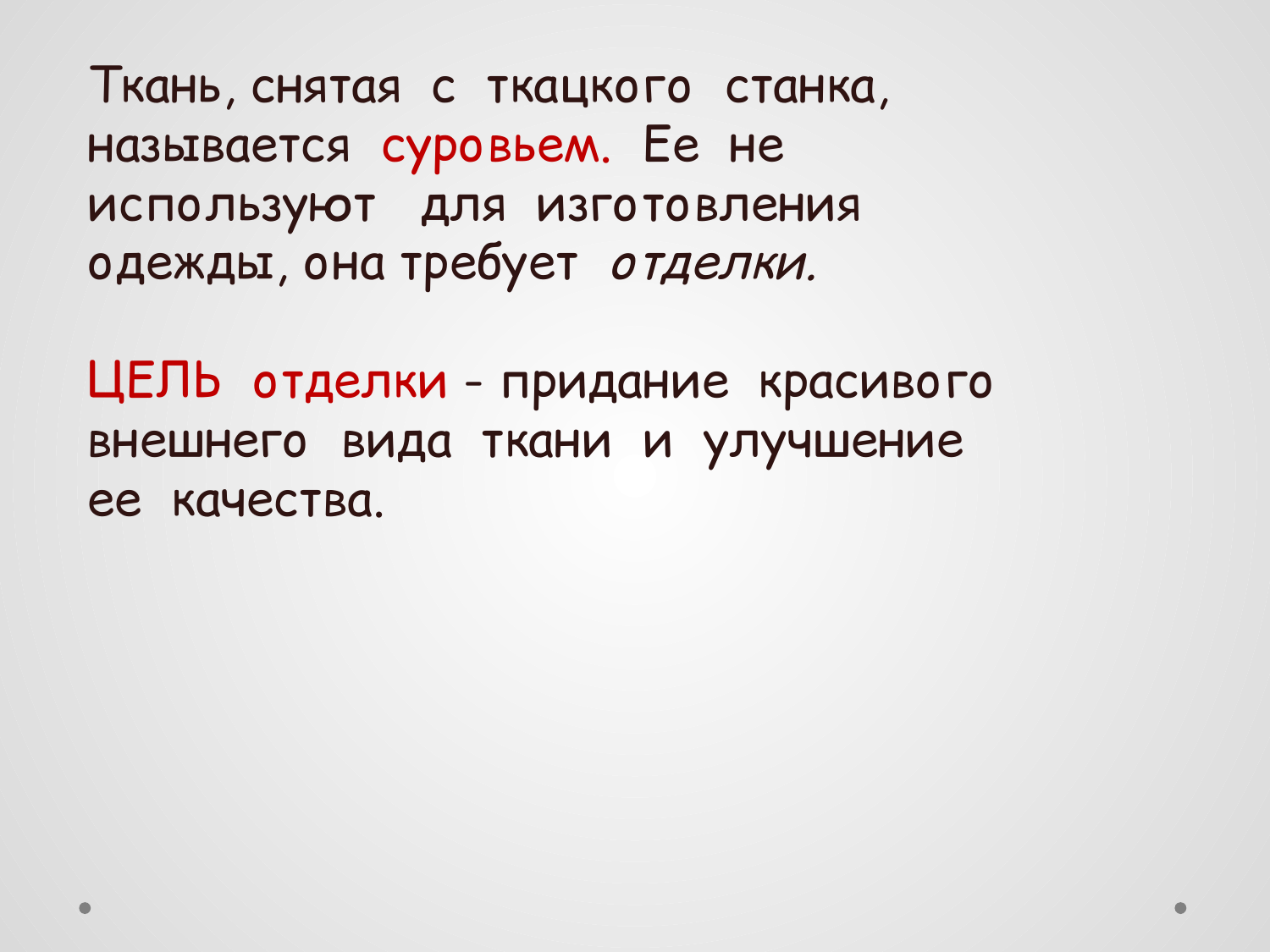

Ткань, снятая  с  ткацкого  станка, называется  суровьем.  Ее  не  используют   для  изготовления  одежды, она требует  отделки.

ЦЕЛЬ  отделки - придание  красивого
внешнего  вида  ткани  и  улучшение
ее  качества.